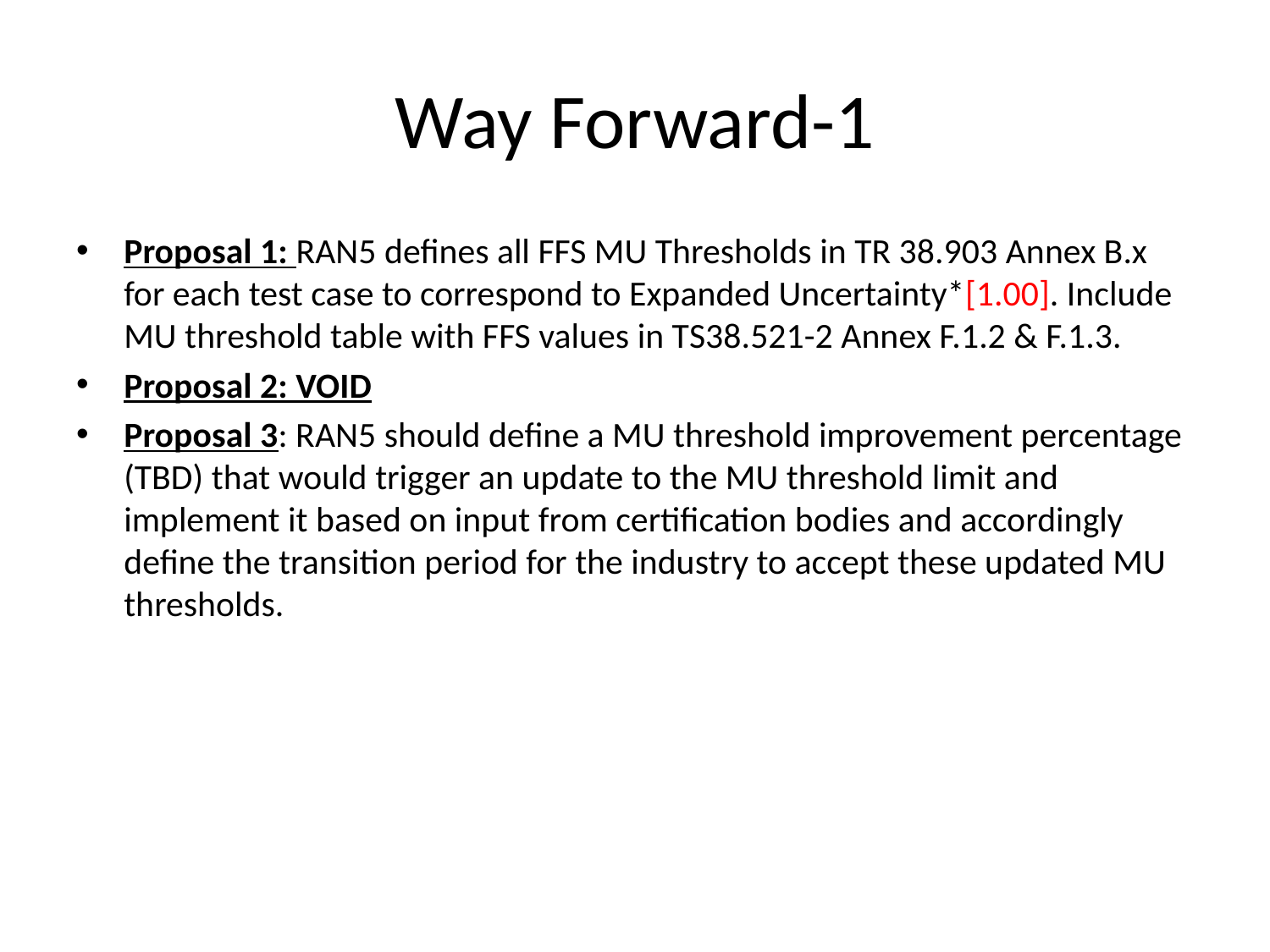

# Way Forward-1
Proposal 1: RAN5 defines all FFS MU Thresholds in TR 38.903 Annex B.x for each test case to correspond to Expanded Uncertainty*[1.00]. Include MU threshold table with FFS values in TS38.521-2 Annex F.1.2 & F.1.3.
Proposal 2: VOID
Proposal 3: RAN5 should define a MU threshold improvement percentage (TBD) that would trigger an update to the MU threshold limit and implement it based on input from certification bodies and accordingly define the transition period for the industry to accept these updated MU thresholds.